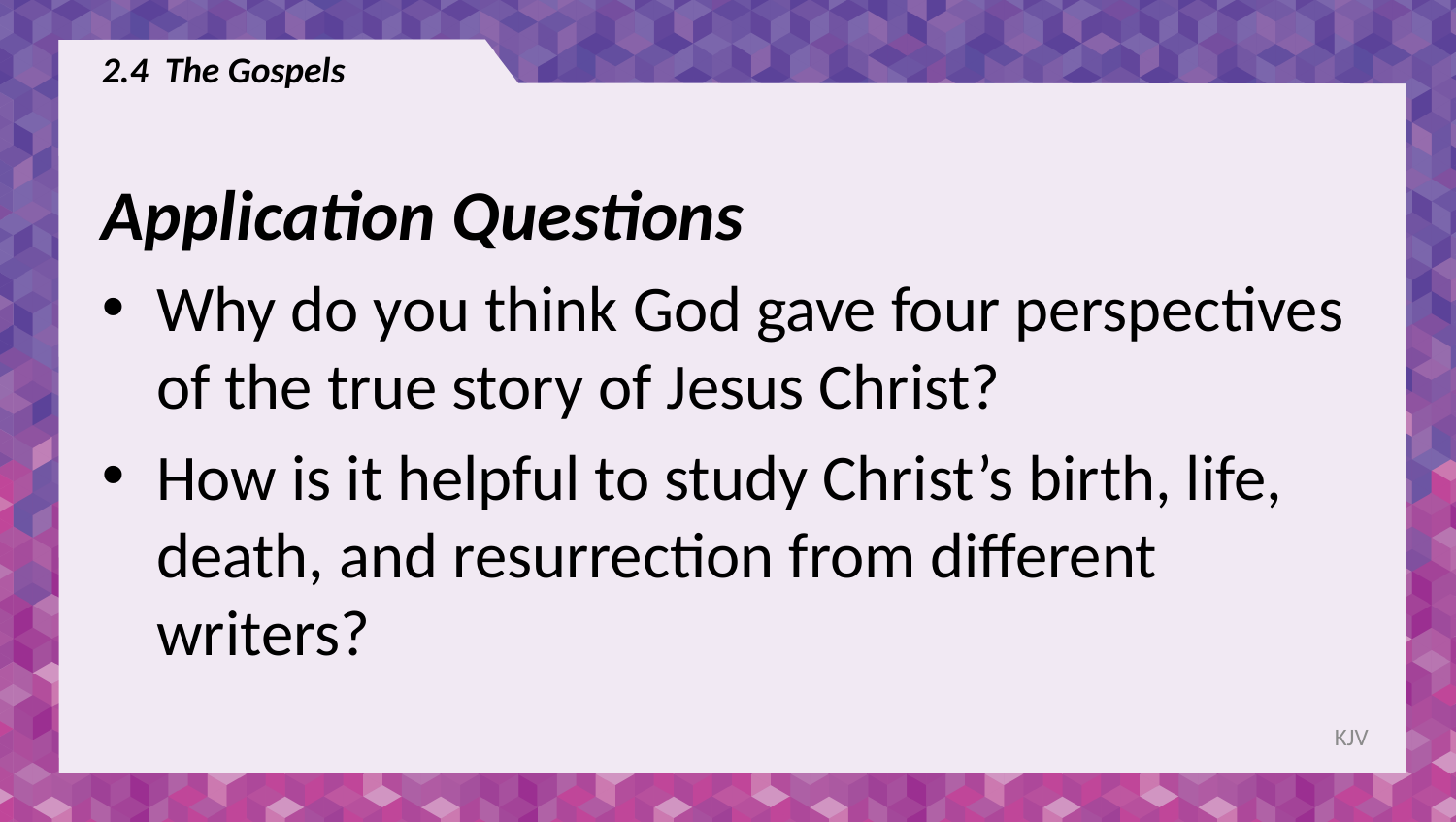

# 2.4  The Gospels
Application Questions
Why do you think God gave four perspectives of the true story of Jesus Christ?
How is it helpful to study Christ’s birth, life, death, and resurrection from different writers?
KJV